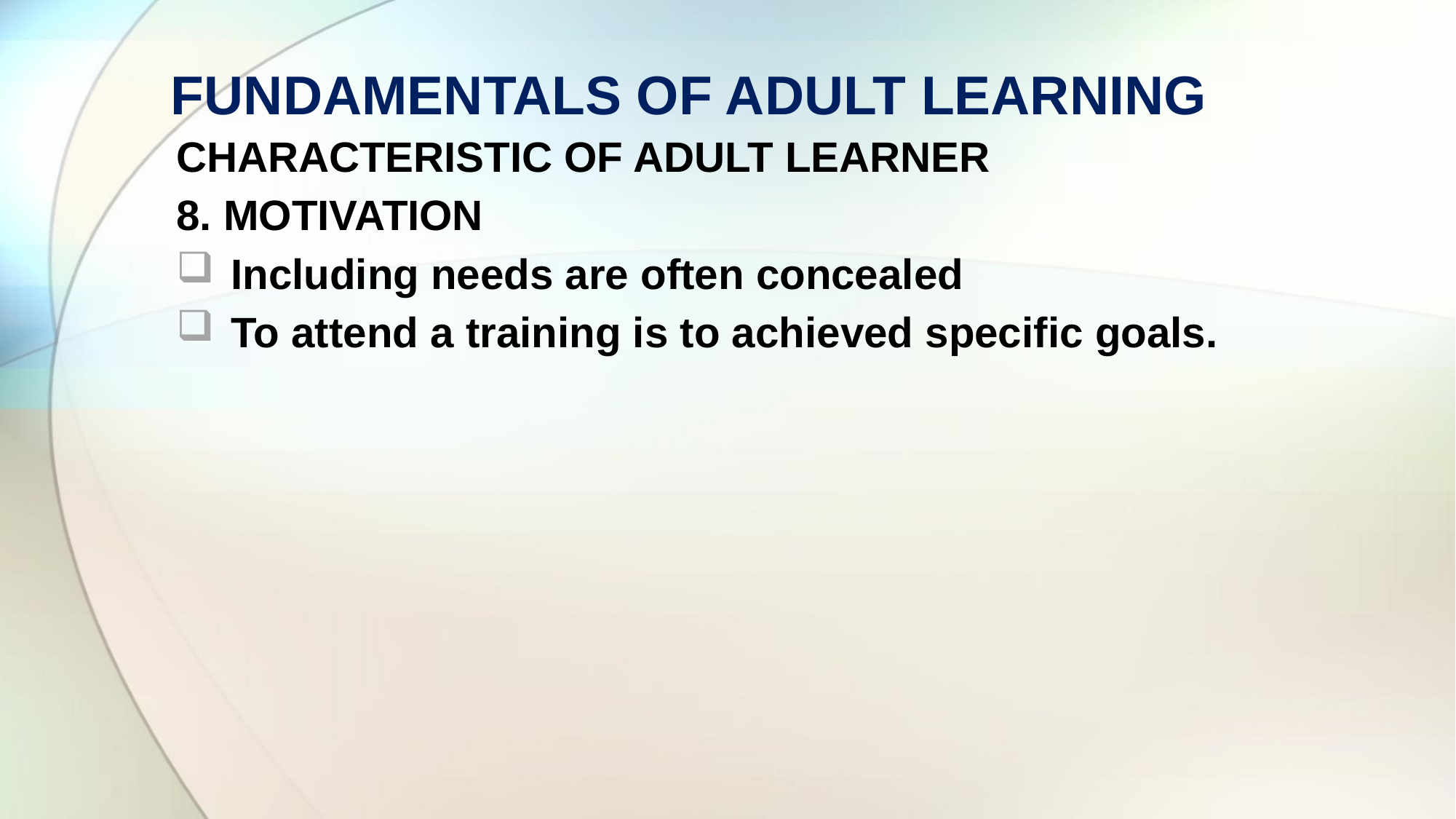

# FUNDAMENTALS OF ADULT LEARNING
CHARACTERISTIC OF ADULT LEARNER
8. MOTIVATION
Including needs are often concealed
To attend a training is to achieved specific goals.